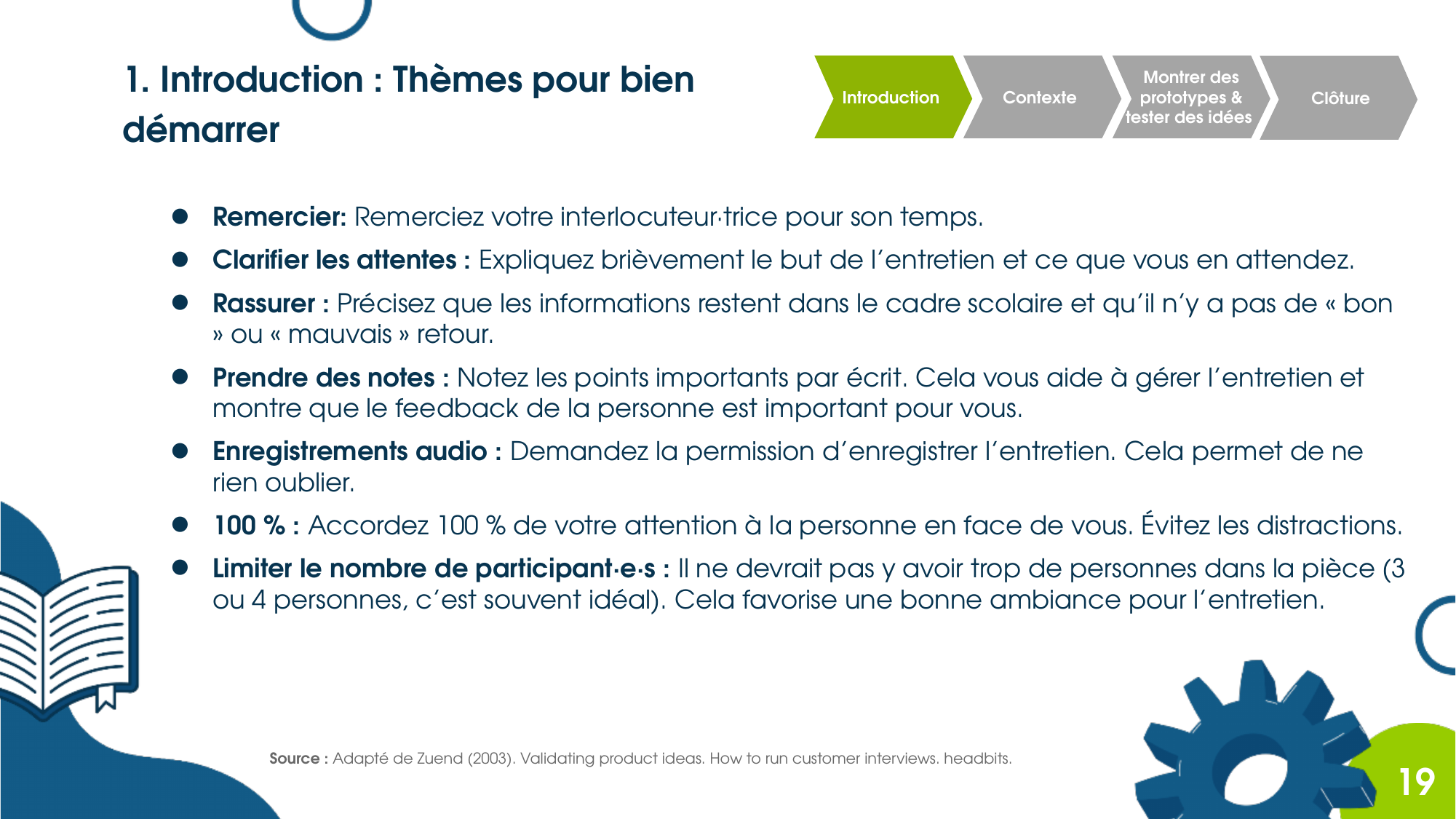

1. Introduction : Thèmes pour bien démarrer
Introduction
Contexte
Montrer des prototypes & tester des idées
 Clôture
Remercier: Remerciez votre interlocuteur·trice pour son temps.
Clarifier les attentes : Expliquez brièvement le but de l’entretien et ce que vous en attendez.
Rassurer : Précisez que les informations restent dans le cadre scolaire et qu’il n’y a pas de « bon » ou « mauvais » retour.
Prendre des notes : Notez les points importants par écrit. Cela vous aide à gérer l’entretien et montre que le feedback de la personne est important pour vous.
Enregistrements audio : Demandez la permission d’enregistrer l’entretien. Cela permet de ne rien oublier.
100 % : Accordez 100 % de votre attention à la personne en face de vous. Évitez les distractions.
Limiter le nombre de participant·e·s : Il ne devrait pas y avoir trop de personnes dans la pièce (3 ou 4 personnes, c’est souvent idéal). Cela favorise une bonne ambiance pour l’entretien.
Source : Adapté de Zuend (2003). Validating product ideas. How to run customer interviews. headbits.
19